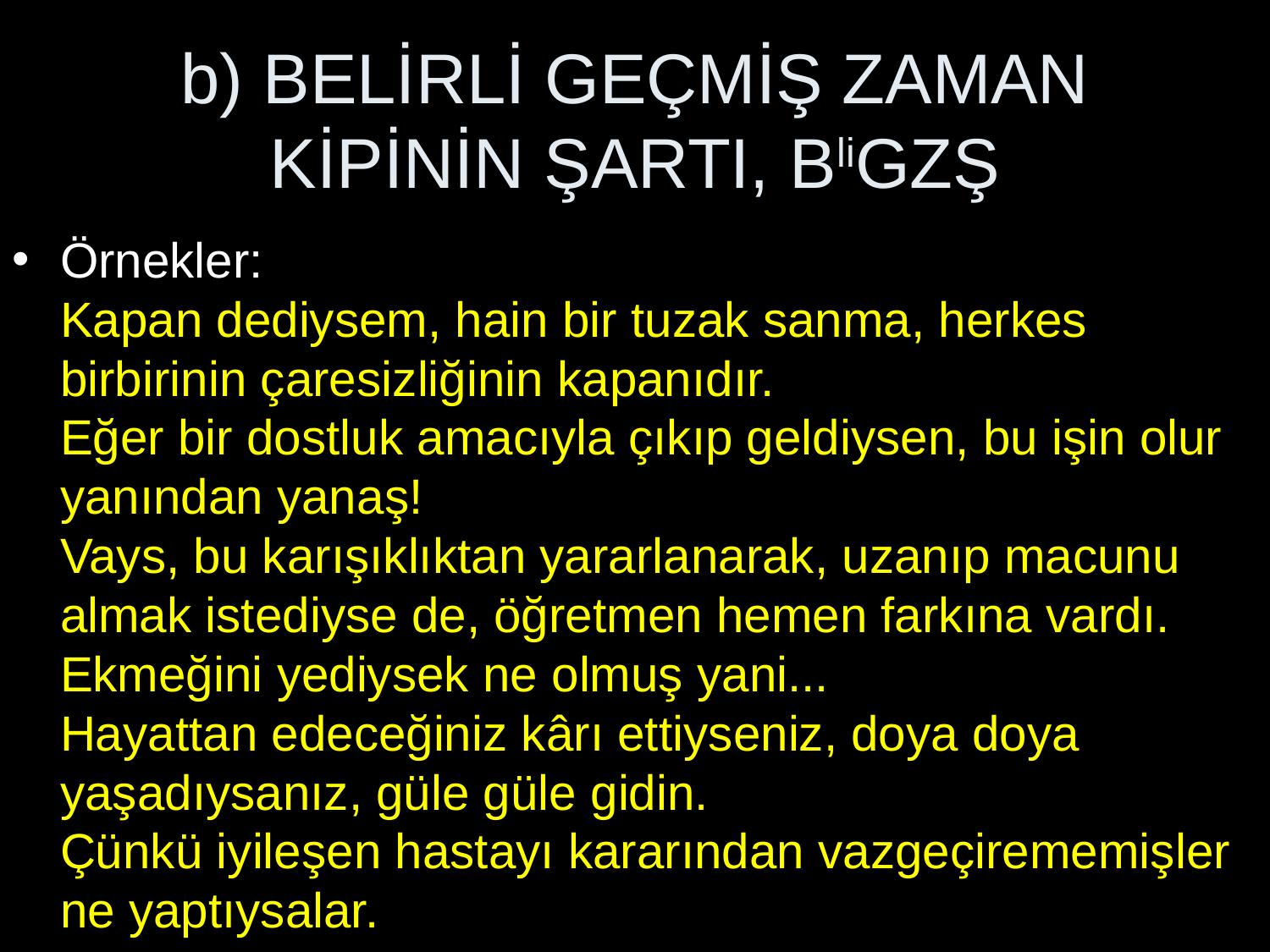

# b) BELİRLİ GEÇMİŞ ZAMAN KİPİNİN ŞARTI, BliGZŞ
Örnekler:
Kapan dediysem, hain bir tuzak sanma, herkes birbirinin çaresizliğinin kapanıdır.
Eğer bir dostluk amacıyla çıkıp geldiysen, bu işin olur yanından yanaş!
Vays, bu karışıklıktan yararlanarak, uzanıp macunu almak istediyse de, öğretmen hemen farkına vardı.
Ekmeğini yediysek ne olmuş yani...
Hayattan edeceğiniz kârı ettiyseniz, doya doya yaşadıysanız, güle güle gidin.
Çünkü iyileşen hastayı kararından vazgeçirememişler ne yaptıysalar.